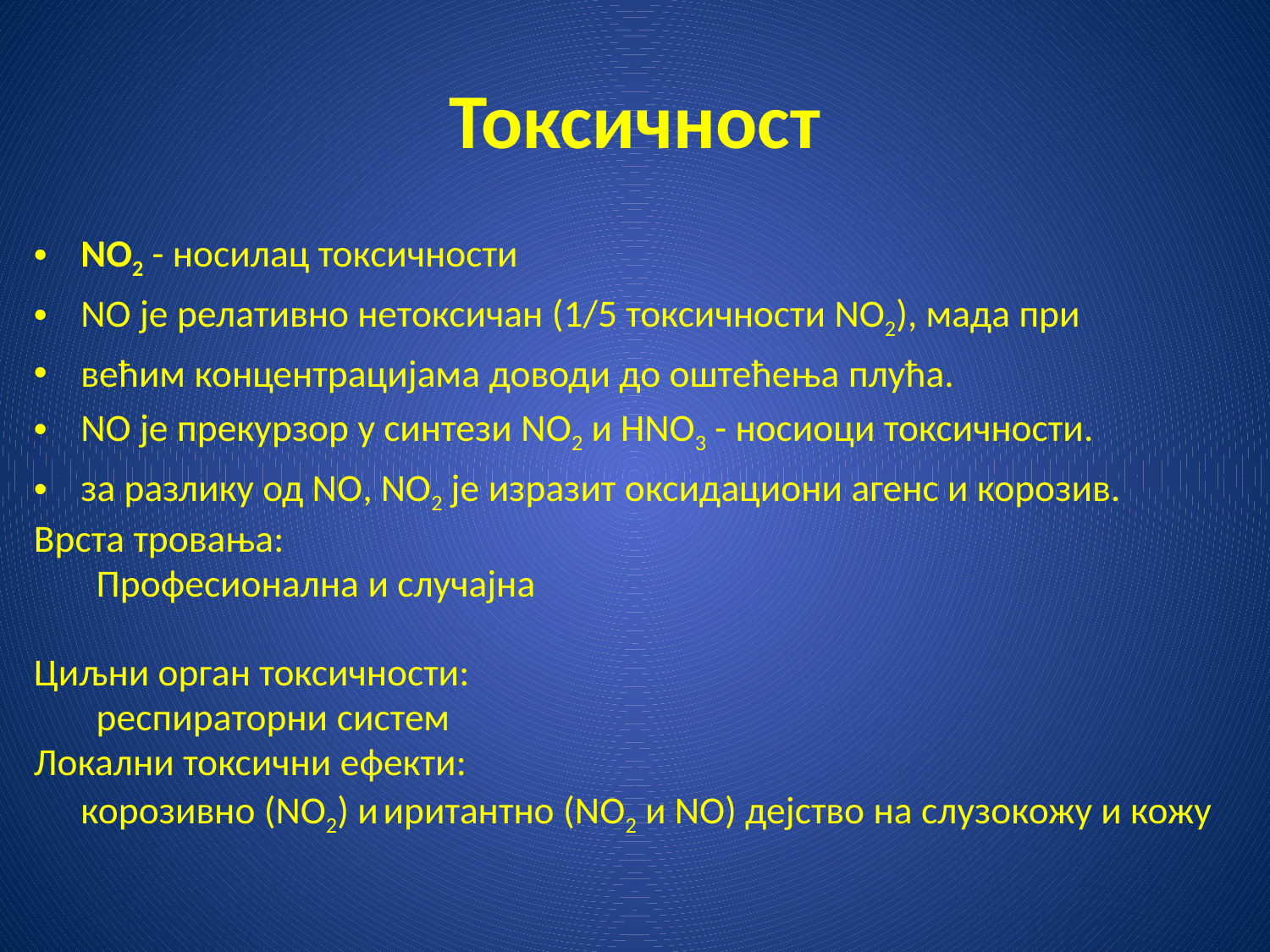

# Токсичност
NО2 - носилац токсичности
NО је релативно нетоксичан (1/5 токсичности NО2), мада при
већим концентрацијама доводи до оштећења плућа.
NО је прекурзор у синтези NО2 и HNО3 - носиоци токсичности.
за разлику од NО, NО2 је изразит оксидациони агенс и корозив.
Врста тровања:
Професионална и случајна

Циљни орган токсичности:
респираторни систем
Локални токсични ефекти:
	корозивно (NО2) и иритантно (NО2 и NО) дејство на слузокожу и кожу